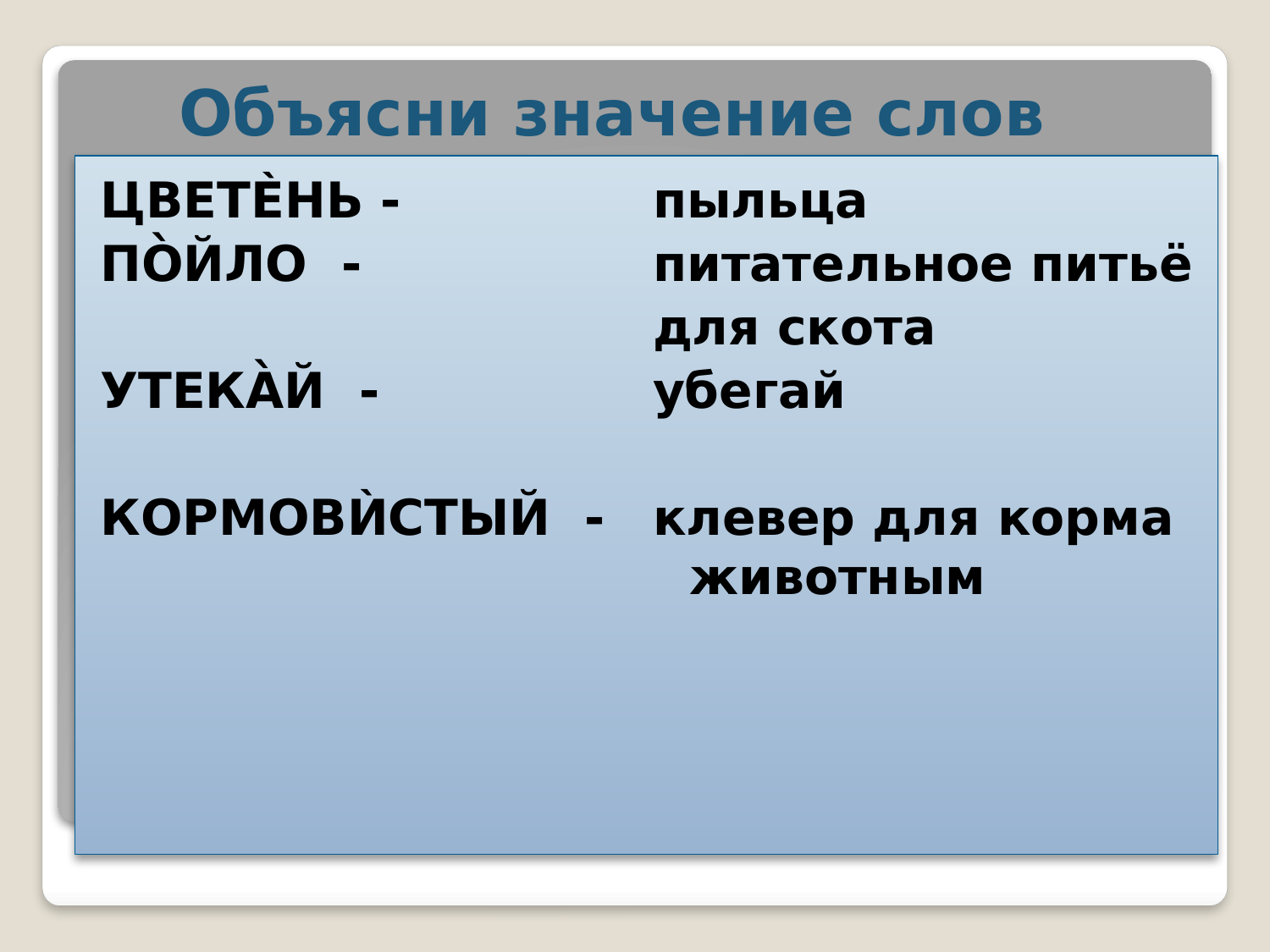

Объясни значение слов
ЦВЕТЀНЬ -
ПО̀ЙЛО  -

УТЕКА̀Й  -

КОРМОВЍСТЫЙ  -

пыльца
питательное питьё
для скота
убегай

клевер для корма животным
#